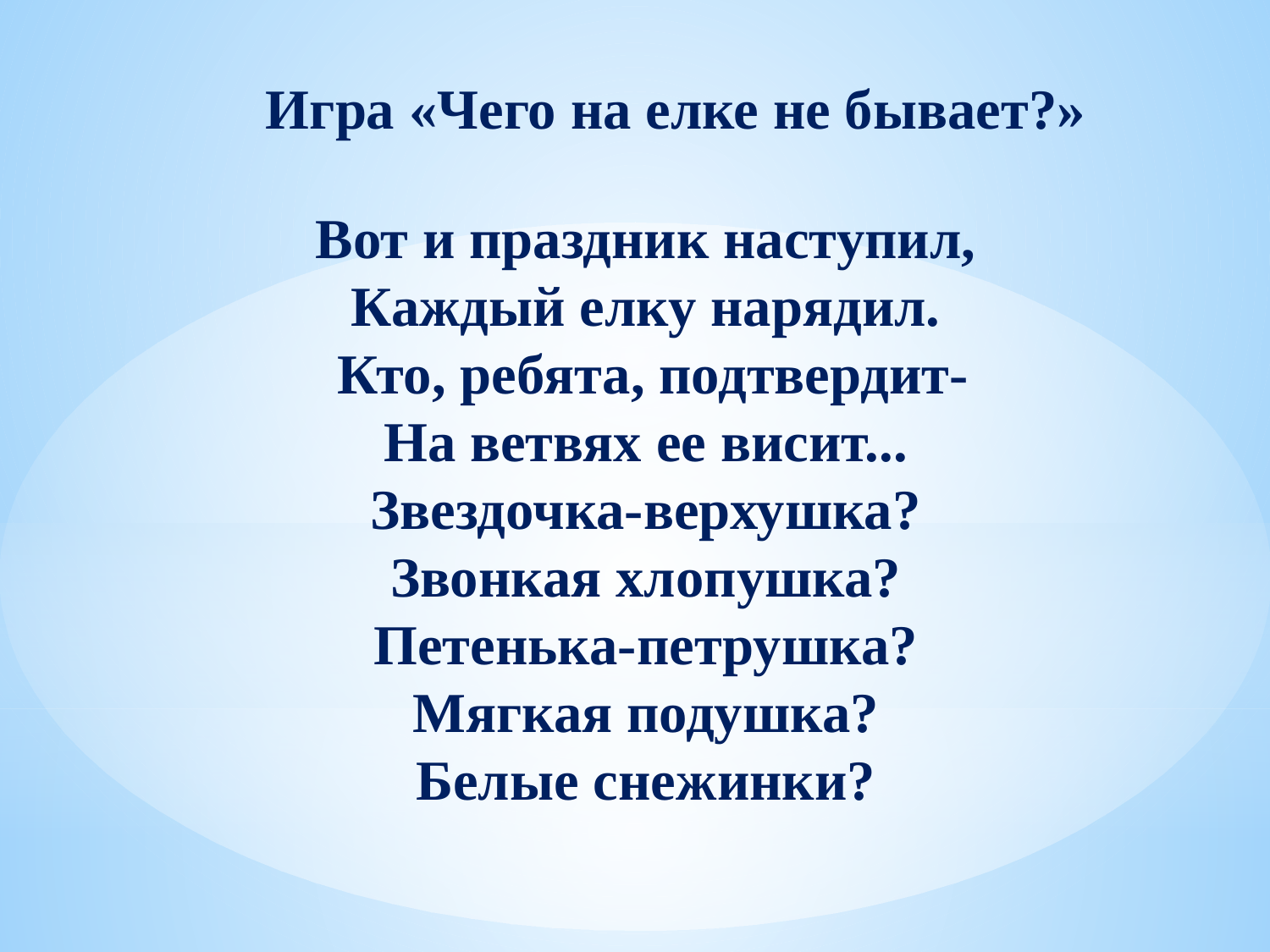

# Игра «Чего на елке не бывает?»
Вот и праздник наступил, 
Каждый елку нарядил. 
Кто, ребята, подтвердит-
На ветвях ее висит... 
Звездочка-верхушка?
Звонкая хлопушка?
Петенька-петрушка?
Мягкая подушка?
Белые снежинки?